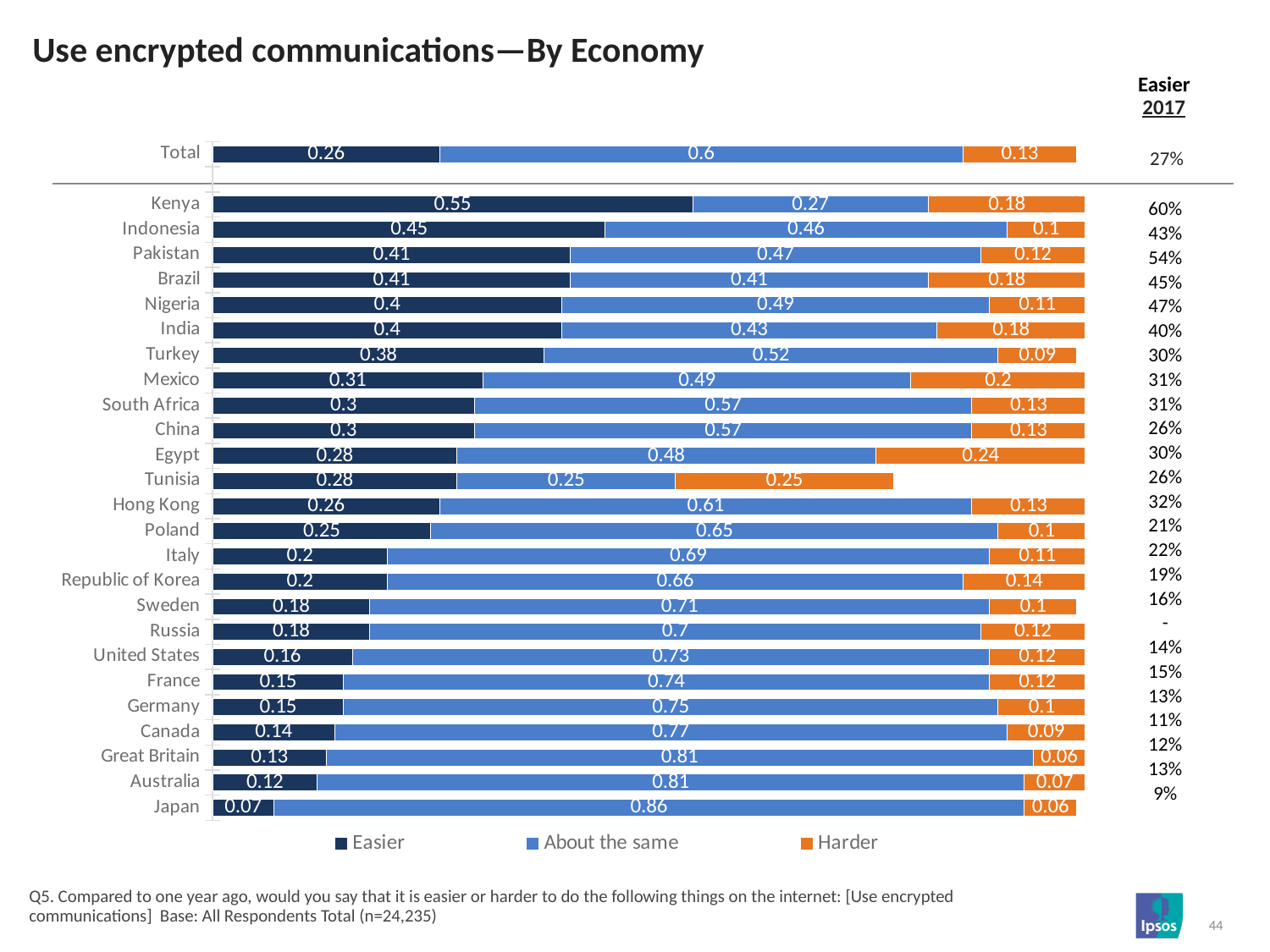

# Use encrypted communications—By Economy
| Easier |
| --- |
| 2017 |

### Chart

| Category | Easier | About the same | Harder |
|---|---|---|---|
| Total | 0.26 | 0.6 | 0.13 |
|  | None | None | None |
| Kenya | 0.55 | 0.27 | 0.18 |
| Indonesia | 0.45 | 0.46 | 0.1 |
| Pakistan | 0.41 | 0.47 | 0.12 |
| Brazil | 0.41 | 0.41 | 0.18 |
| Nigeria | 0.4 | 0.49 | 0.11 |
| India | 0.4 | 0.43 | 0.18 |
| Turkey | 0.38 | 0.52 | 0.09 |
| Mexico | 0.31 | 0.49 | 0.2 |
| South Africa | 0.3 | 0.57 | 0.13 |
| China | 0.3 | 0.57 | 0.13 |
| Egypt | 0.28 | 0.48 | 0.24 |
| Tunisia | 0.28 | 0.25 | 0.25 |
| Hong Kong | 0.26 | 0.61 | 0.13 |
| Poland | 0.25 | 0.65 | 0.1 |
| Italy | 0.2 | 0.69 | 0.11 |
| Republic of Korea | 0.2 | 0.66 | 0.14 |
| Sweden | 0.18 | 0.71 | 0.1 |
| Russia | 0.18 | 0.7 | 0.12 |
| United States | 0.16 | 0.73 | 0.12 |
| France | 0.15 | 0.74 | 0.12 |
| Germany | 0.15 | 0.75 | 0.1 |
| Canada | 0.14 | 0.77 | 0.09 |
| Great Britain | 0.13 | 0.81 | 0.06 |
| Australia | 0.12 | 0.81 | 0.07 |
| Japan | 0.07 | 0.86 | 0.06 |
27%
| 60% |
| --- |
| 43% |
| 54% |
| 45% |
| 47% |
| 40% |
| 30% |
| 31% |
| 31% |
| 26% |
| 30% |
| 26% |
| 32% |
| 21% |
| 22% |
| 19% |
| 16% |
| - |
| 14% |
| 15% |
| 13% |
| 11% |
| 12% |
| 13% |
| 9% |
Q5. Compared to one year ago, would you say that it is easier or harder to do the following things on the internet: [Use encrypted communications]  Base: All Respondents Total (n=24,235)